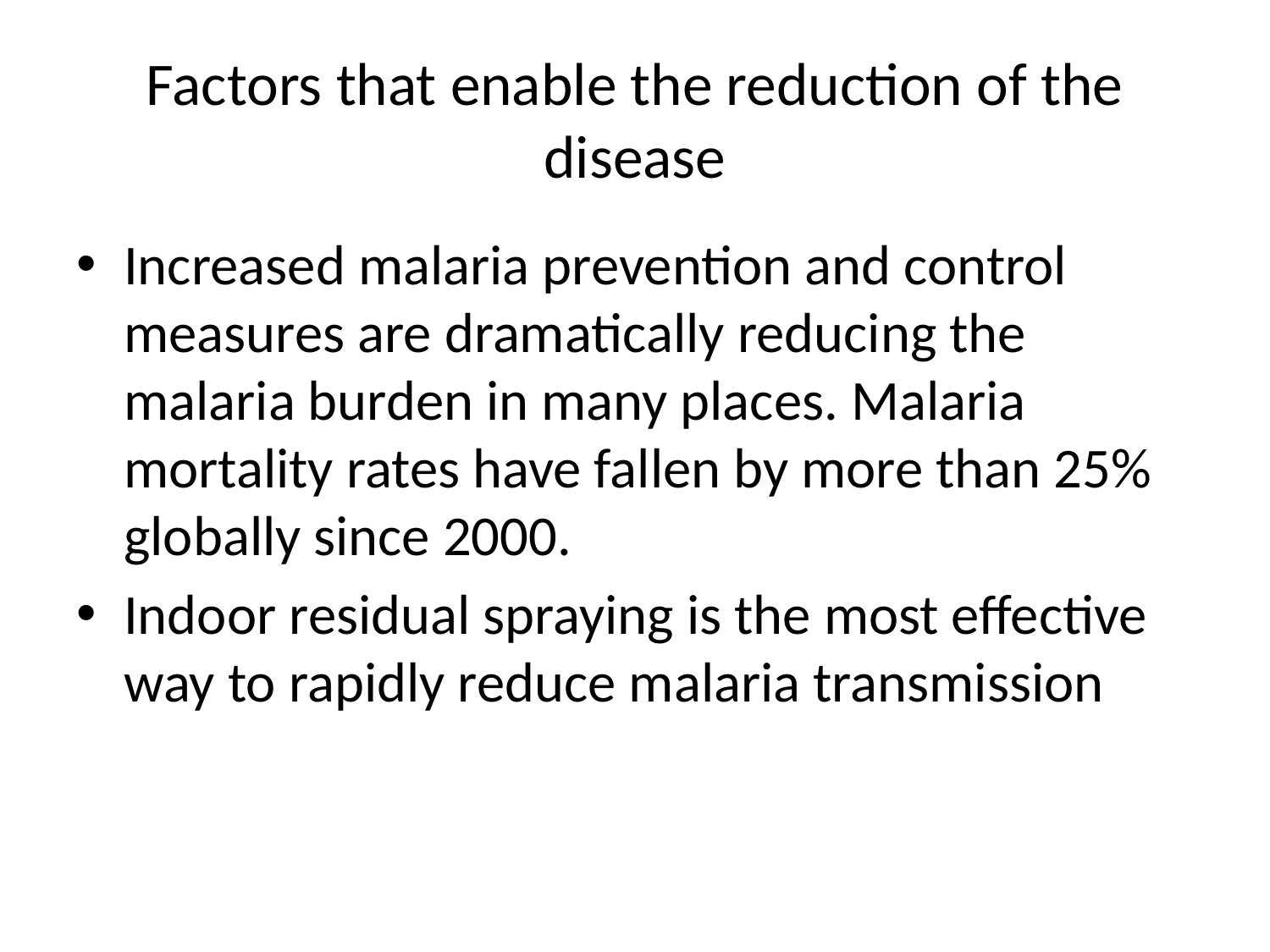

# Factors that enable the reduction of the disease
Increased malaria prevention and control measures are dramatically reducing the malaria burden in many places. Malaria mortality rates have fallen by more than 25% globally since 2000.
Indoor residual spraying is the most effective way to rapidly reduce malaria transmission